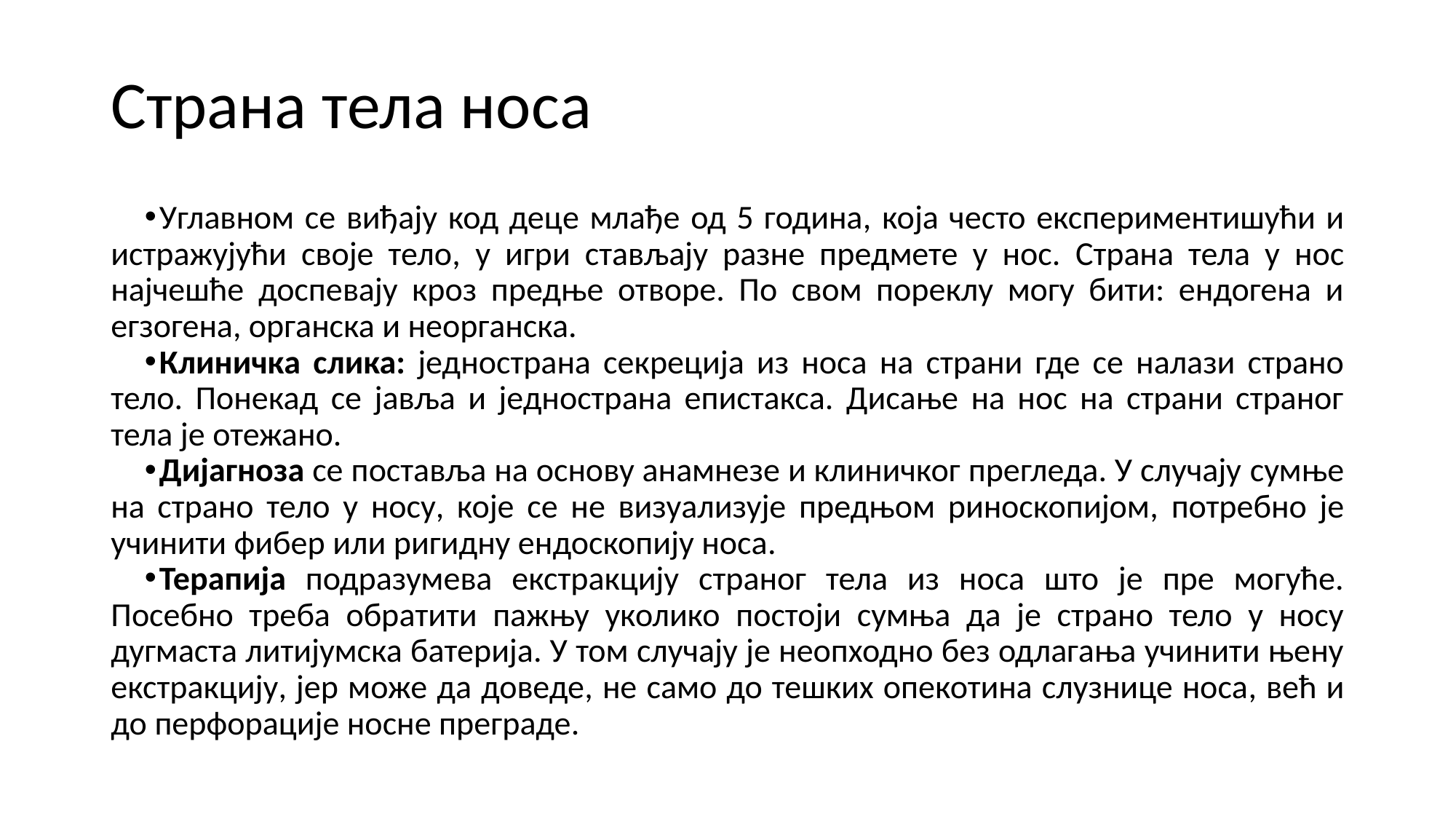

# Страна тела носа
Углавном се виђају код деце млађе од 5 година, која често експериментишући и истражујући своје тело, у игри стављају разне предмете у нос. Страна тела у нос најчешће доспевају кроз предње отворе. По свом пореклу могу бити: ендогена и егзогена, органска и неорганска.
Клиничка слика: једнострана секреција из носа на страни где се налази страно тело. Понекад се јавља и једнострана епистакса. Дисање на нос на страни страног тела је отежано.
Дијагноза се поставља на основу анамнезе и клиничког прегледа. У случају сумње на страно тело у носу, које се не визуализује предњом риноскопијом, потребно је учинити фибер или ригидну ендоскопију носа.
Терапија подразумева екстракцију страног тела из носа што је пре могуће. Посебно треба обратити пажњу уколико постоји сумња да је страно тело у носу дугмаста литијумска батерија. У том случају је неопходно без одлагања учинити њену екстракцију, јер може да доведе, не само до тешких опекотина слузнице носа, већ и до перфорације носне преграде.